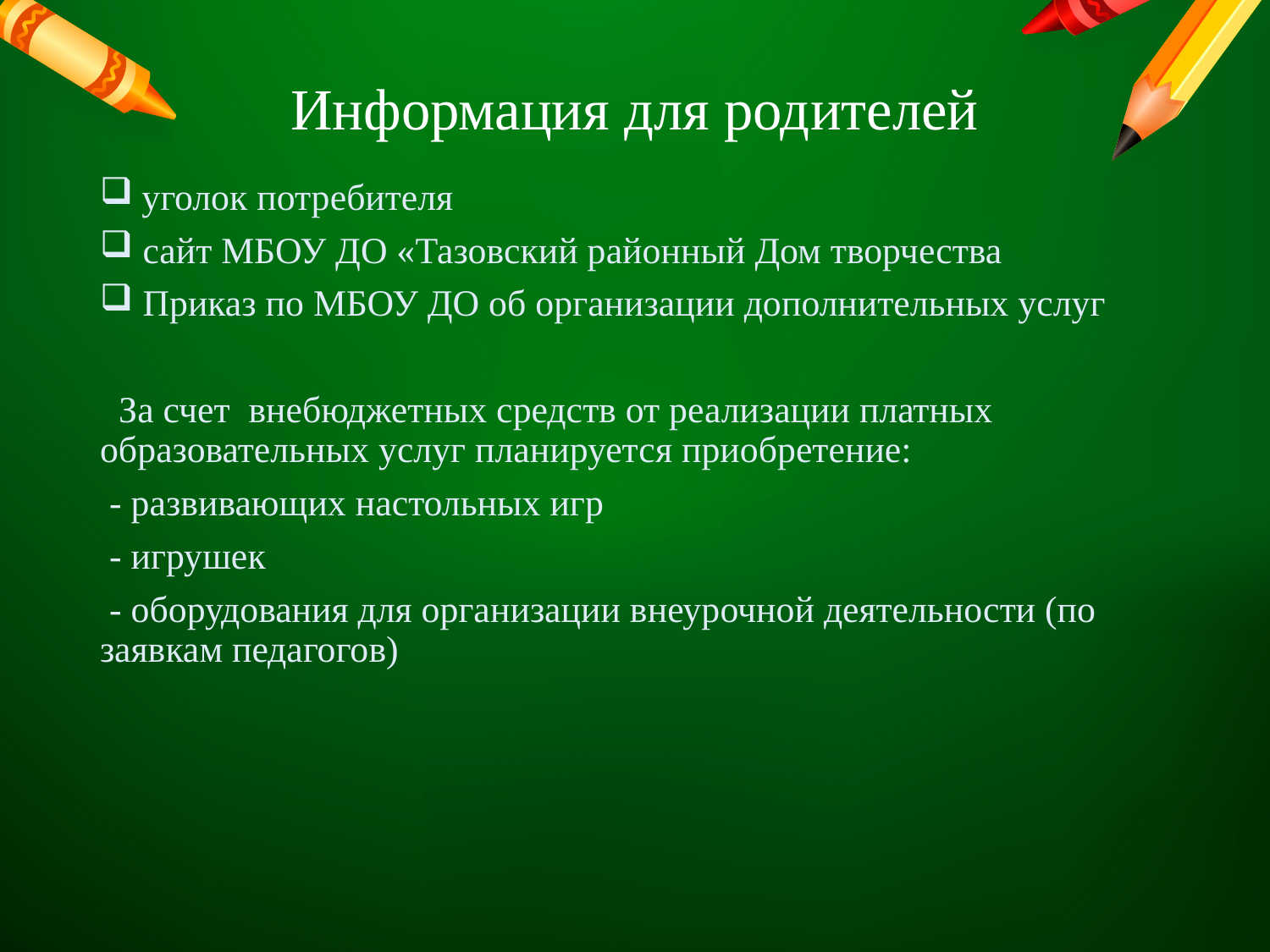

# Информация для родителей
 уголок потребителя
 сайт МБОУ ДО «Тазовский районный Дом творчества
 Приказ по МБОУ ДО об организации дополнительных услуг

  За счет  внебюджетных средств от реализации платных образовательных услуг планируется приобретение:
 - развивающих настольных игр
 - игрушек
 - оборудования для организации внеурочной деятельности (по заявкам педагогов)